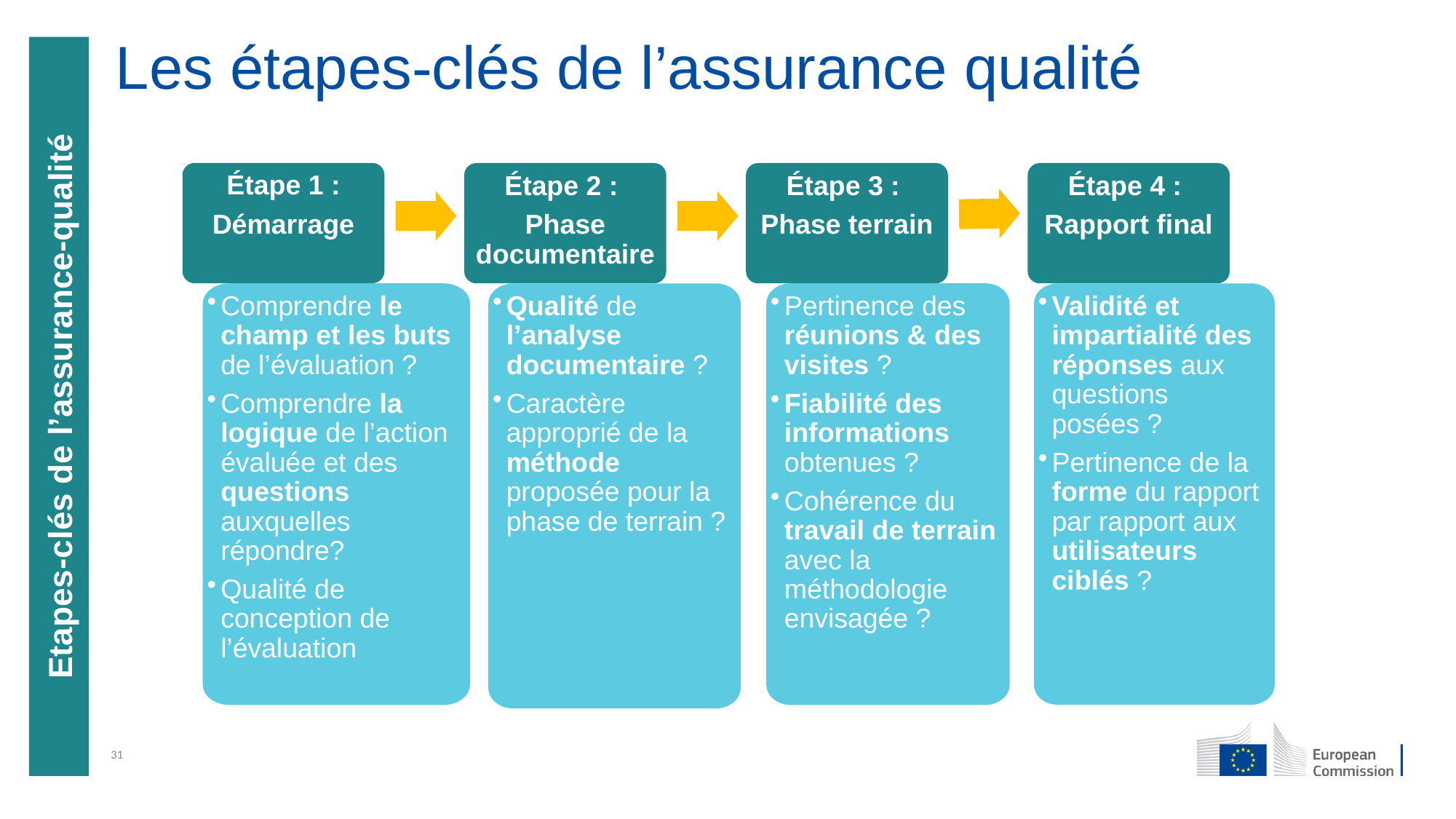

Les étapes-clés de l’assurance qualité
Étape 1 :
Démarrage
Étape 2 :
Phase documentaire
Étape 3 :
Phase terrain
Étape 4 :
Rapport final

Comprendre le champ et les buts de l’évaluation ?
Comprendre la logique de l’action évaluée et des questions auxquelles répondre?
Qualité de conception de l’évaluation
Qualité de l’analyse documentaire ?
Caractère approprié de la méthode proposée pour la phase de terrain ?
Pertinence des  réunions & des visites ?
Fiabilité des informations obtenues ?
Cohérence du travail de terrain avec la méthodologie envisagée ?

Validité et impartialité des réponses aux questions posées ?
Pertinence de la forme du rapport par rapport aux utilisateurs ciblés ?
Etapes-clés de l’assurance-qualité
31